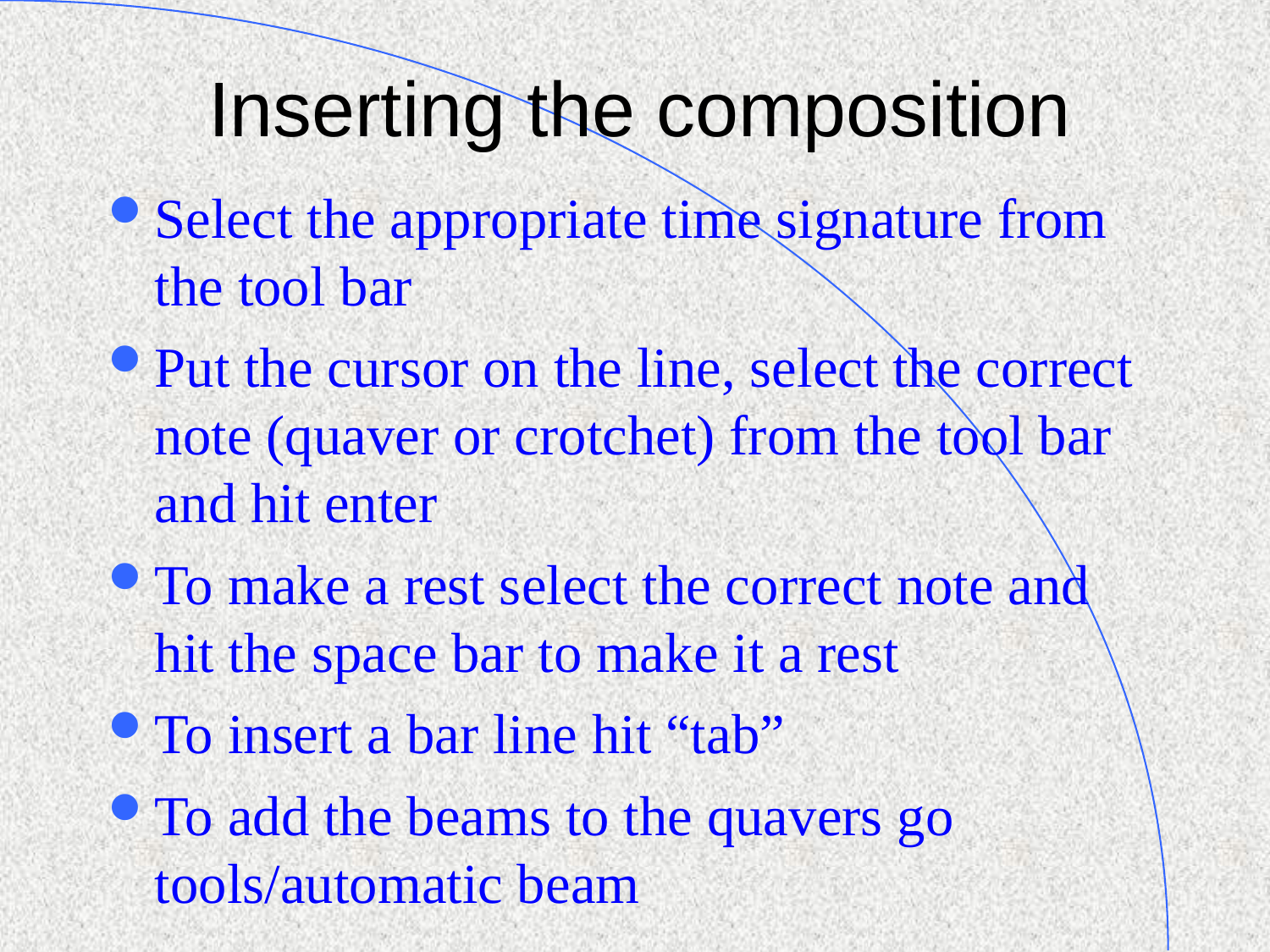

Inserting the composition
Select the appropriate time signature from the tool bar
Put the cursor on the line, select the correct note (quaver or crotchet) from the tool bar and hit enter
To make a rest select the correct note and hit the space bar to make it a rest
To insert a bar line hit “tab”
To add the beams to the quavers go tools/automatic beam